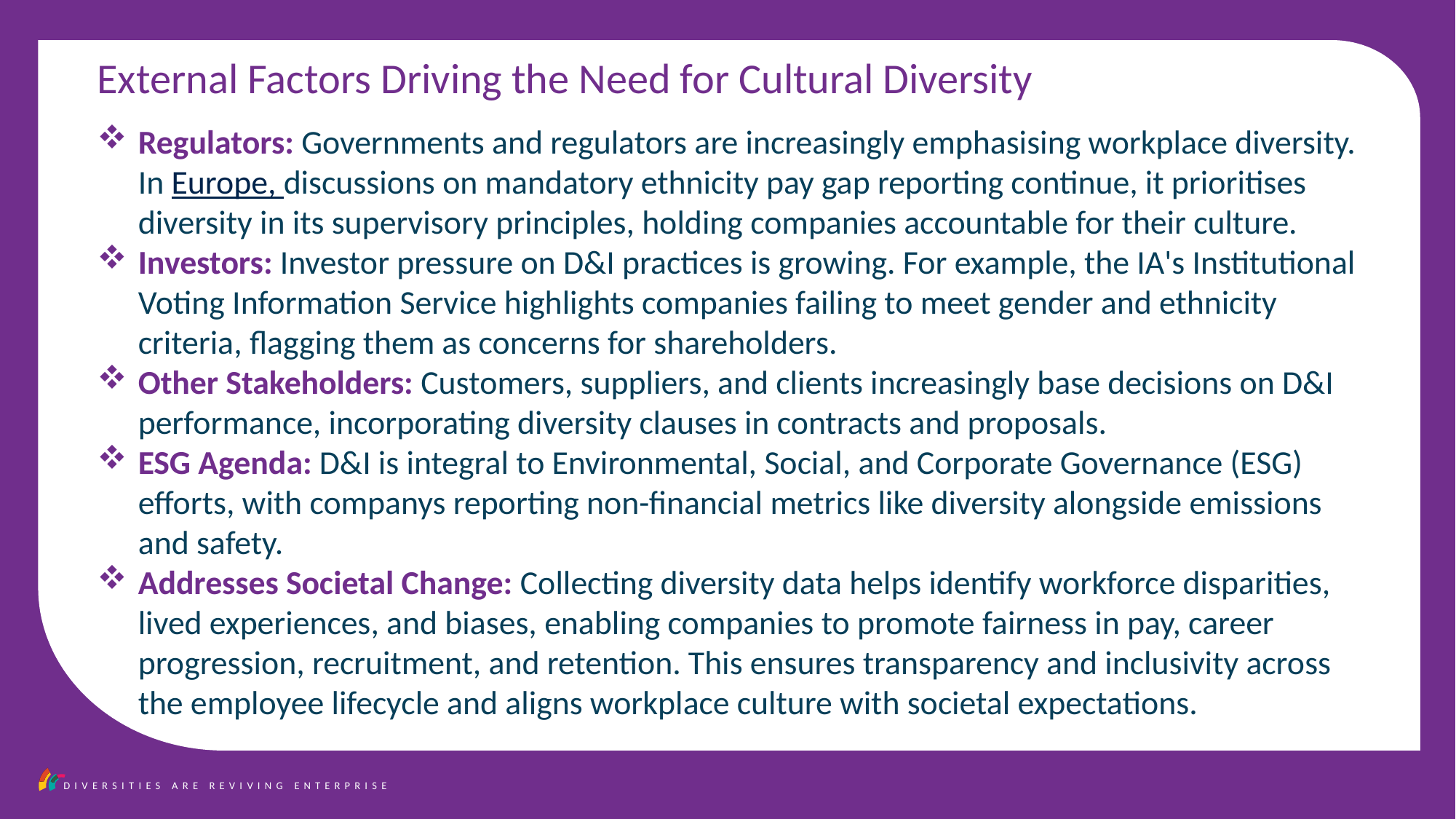

External Factors Driving the Need for Cultural Diversity

Regulators: Governments and regulators are increasingly emphasising workplace diversity. In Europe, discussions on mandatory ethnicity pay gap reporting continue, it prioritises diversity in its supervisory principles, holding companies accountable for their culture.
Investors: Investor pressure on D&I practices is growing. For example, the IA's Institutional Voting Information Service highlights companies failing to meet gender and ethnicity criteria, flagging them as concerns for shareholders.
Other Stakeholders: Customers, suppliers, and clients increasingly base decisions on D&I performance, incorporating diversity clauses in contracts and proposals.
ESG Agenda: D&I is integral to Environmental, Social, and Corporate Governance (ESG) efforts, with companys reporting non-financial metrics like diversity alongside emissions and safety.
Addresses Societal Change: Collecting diversity data helps identify workforce disparities, lived experiences, and biases, enabling companies to promote fairness in pay, career progression, recruitment, and retention. This ensures transparency and inclusivity across the employee lifecycle and aligns workplace culture with societal expectations.